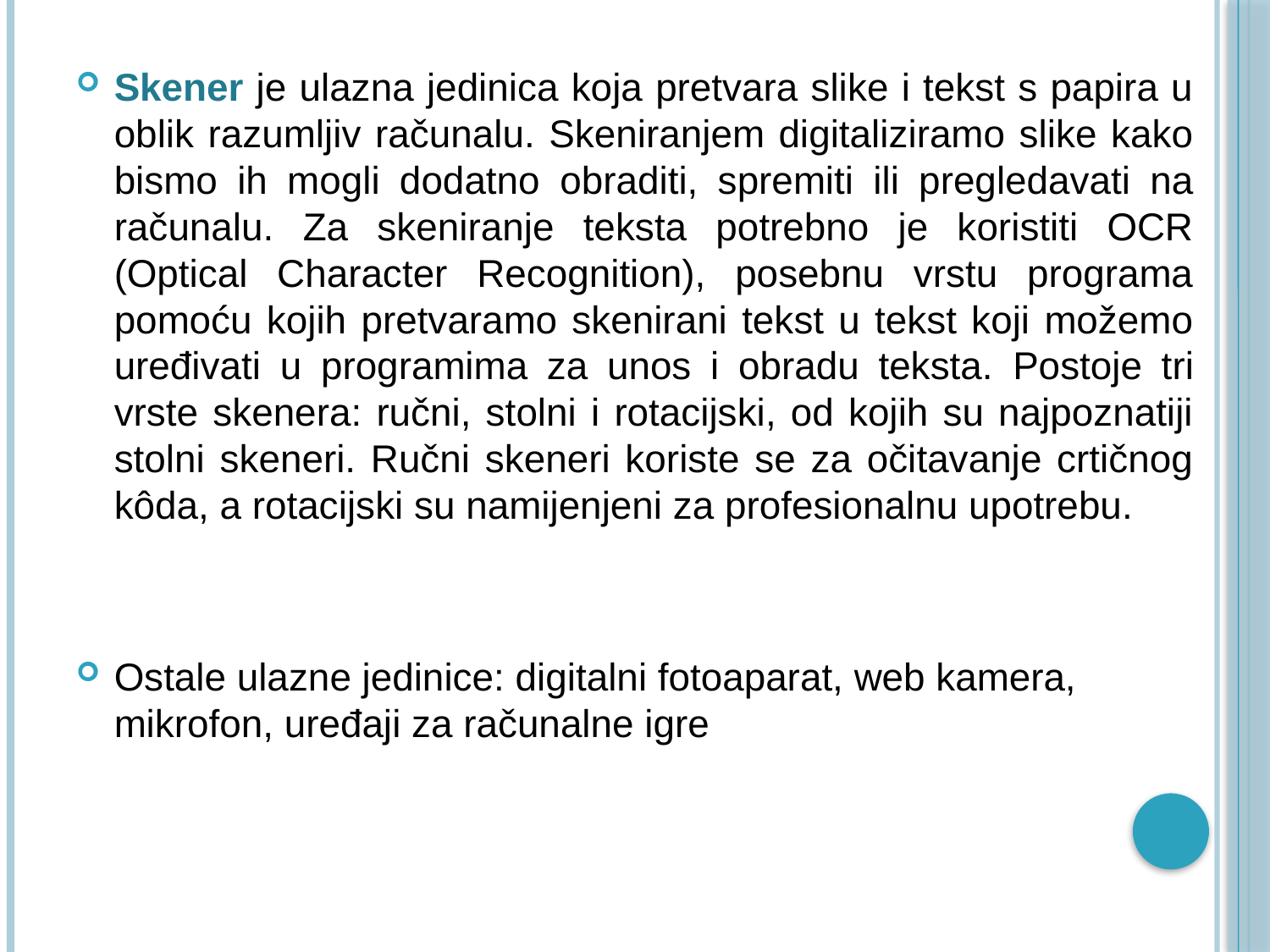

Skener je ulazna jedinica koja pretvara slike i tekst s papira u oblik razumljiv računalu. Skeniranjem digitaliziramo slike kako bismo ih mogli dodatno obraditi, spremiti ili pregledavati na računalu. Za skeniranje teksta potrebno je koristiti OCR (Optical Character Recognition), posebnu vrstu programa pomoću kojih pretvaramo skenirani tekst u tekst koji možemo uređivati u programima za unos i obradu teksta. Postoje tri vrste skenera: ručni, stolni i rotacijski, od kojih su najpoznatiji stolni skeneri. Ručni skeneri koriste se za očitavanje crtičnog kôda, a rotacijski su namijenjeni za profesionalnu upotrebu.

Ostale ulazne jedinice: digitalni fotoaparat, web kamera, mikrofon, uređaji za računalne igre